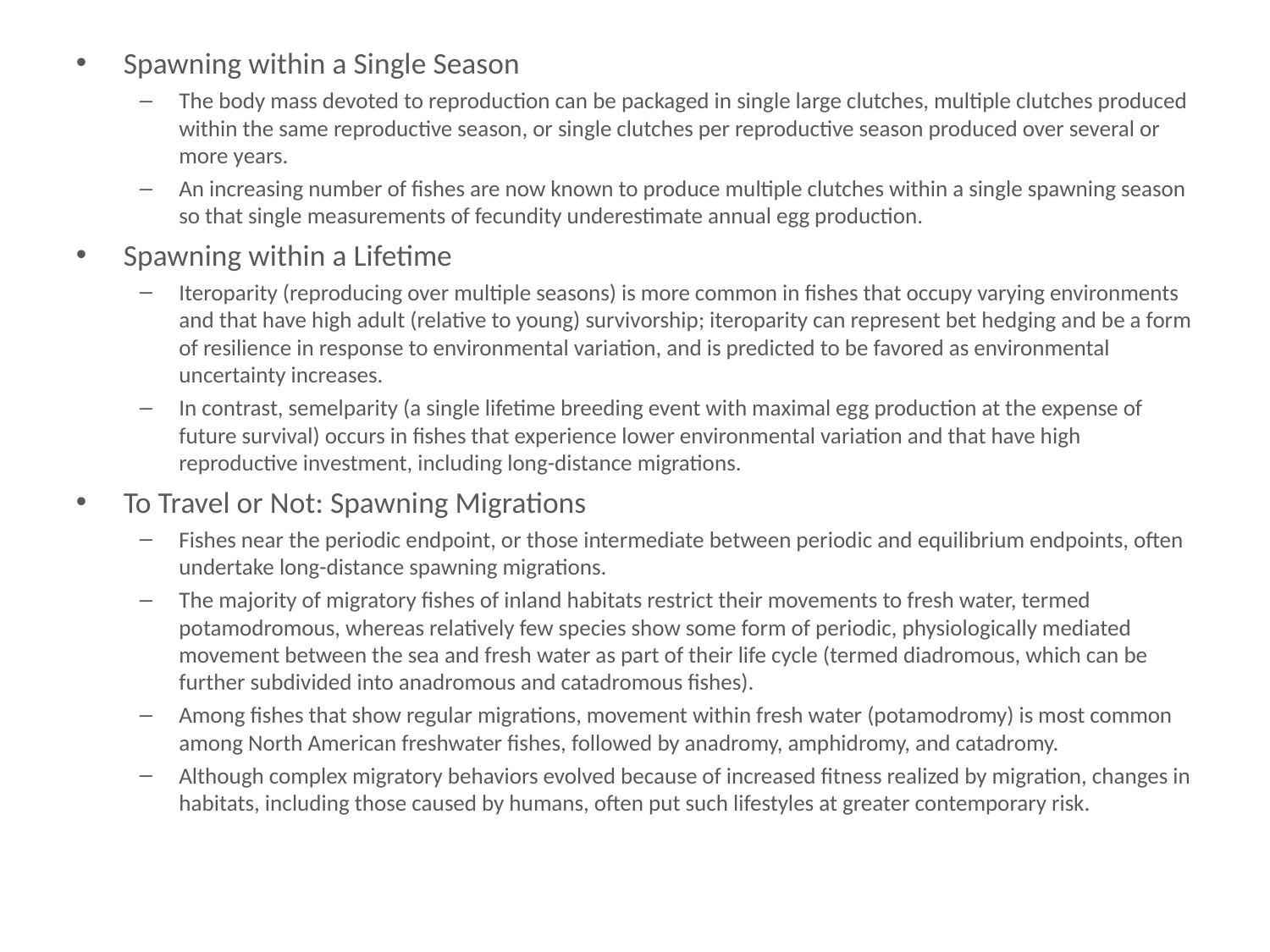

# Spawning within a Single Season
Spawning within a Single Season
The body mass devoted to reproduction can be packaged in single large clutches, multiple clutches produced within the same reproductive season, or single clutches per reproductive season produced over several or more years.
An increasing number of fishes are now known to produce multiple clutches within a single spawning season so that single measurements of fecundity underestimate annual egg production.
Spawning within a Lifetime
Iteroparity (reproducing over multiple seasons) is more common in fishes that occupy varying environments and that have high adult (relative to young) survivorship; iteroparity can represent bet hedging and be a form of resilience in response to environmental variation, and is predicted to be favored as environmental uncertainty increases.
In contrast, semelparity (a single lifetime breeding event with maximal egg production at the expense of future survival) occurs in fishes that experience lower environmental variation and that have high reproductive investment, including long-distance migrations.
To Travel or Not: Spawning Migrations
Fishes near the periodic endpoint, or those intermediate between periodic and equilibrium endpoints, often undertake long-distance spawning migrations.
The majority of migratory fishes of inland habitats restrict their movements to fresh water, termed potamodromous, whereas relatively few species show some form of periodic, physiologically mediated movement between the sea and fresh water as part of their life cycle (termed diadromous, which can be further subdivided into anadromous and catadromous fishes).
Among fishes that show regular migrations, movement within fresh water (potamodromy) is most common among North American freshwater fishes, followed by anadromy, amphidromy, and catadromy.
Although complex migratory behaviors evolved because of increased fitness realized by migration, changes in habitats, including those caused by humans, often put such lifestyles at greater contemporary risk.